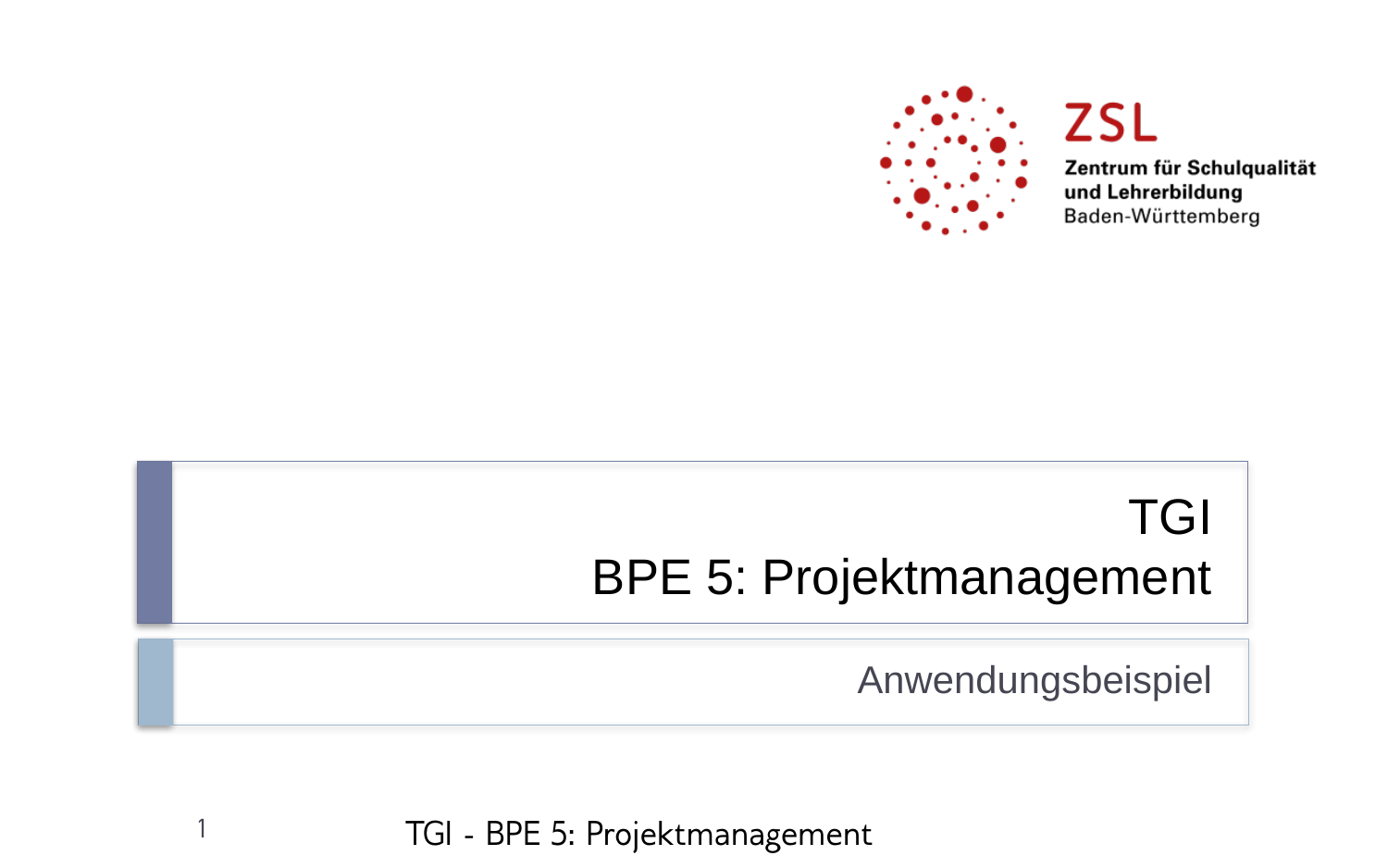

# TGI BPE 5: Projektmanagement
Anwendungsbeispiel
1
TGI - BPE 5: Projektmanagement